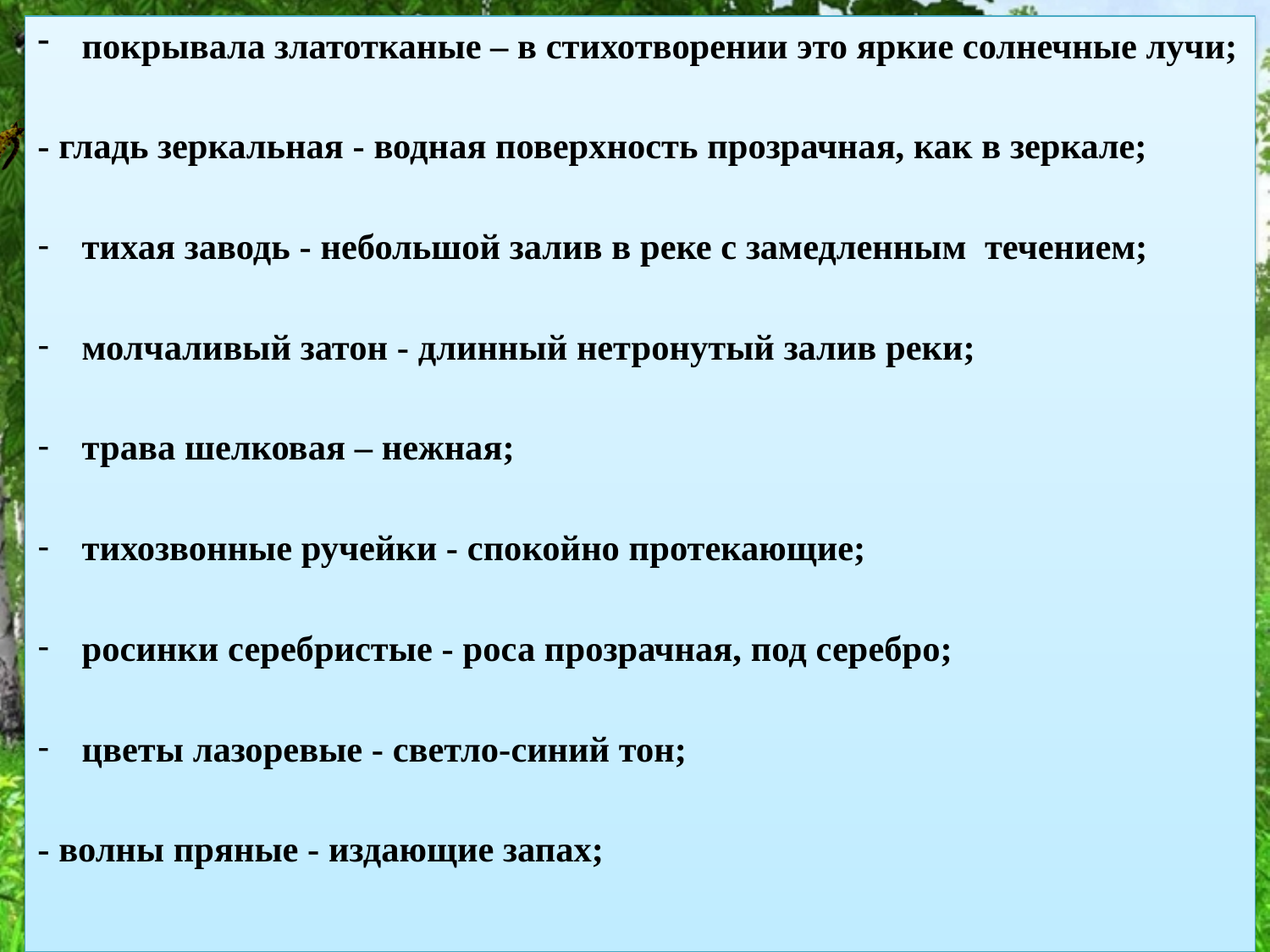

покрывала златотканые – в стихотворении это яркие солнечные лучи;

- гладь зеркальная - водная поверхность прозрачная, как в зеркале;

тихая заводь - небольшой залив в реке с замедленным  течением;

молчаливый затон - длинный нетронутый залив реки;

трава шелковая – нежная;

тихозвонные ручейки - спокойно протекающие;

росинки серебристые - роса прозрачная, под серебро;

цветы лазоревые - светло-синий тон;

- волны пряные - издающие запах;